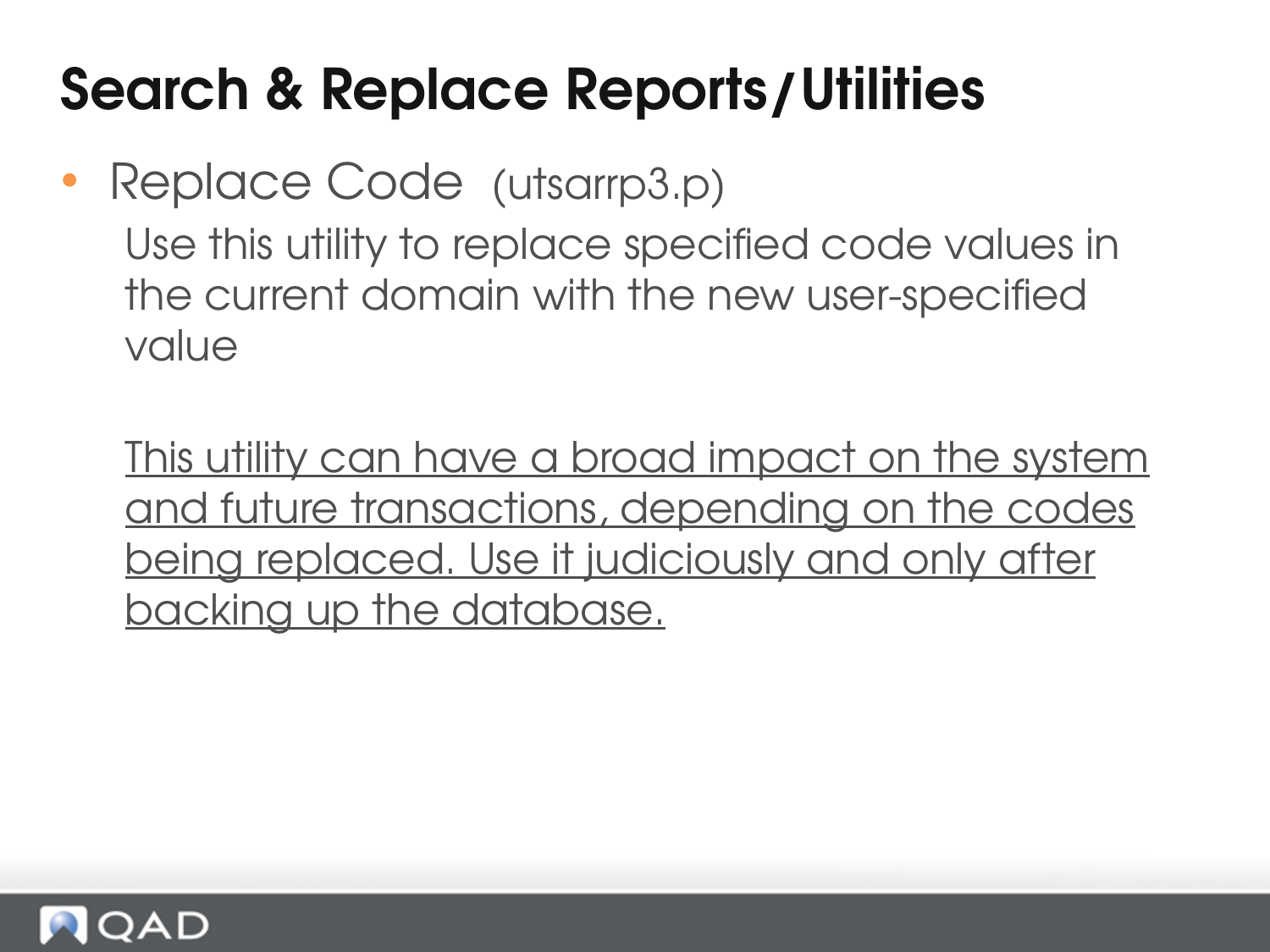

Search & Replace Reports/Utilities
Replace Code  (utsarrp3.p)
Use this utility to replace specified code values in the current domain with the new user-specified value
This utility can have a broad impact on the system and future transactions, depending on the codes being replaced. Use it judiciously and only after backing up the database.